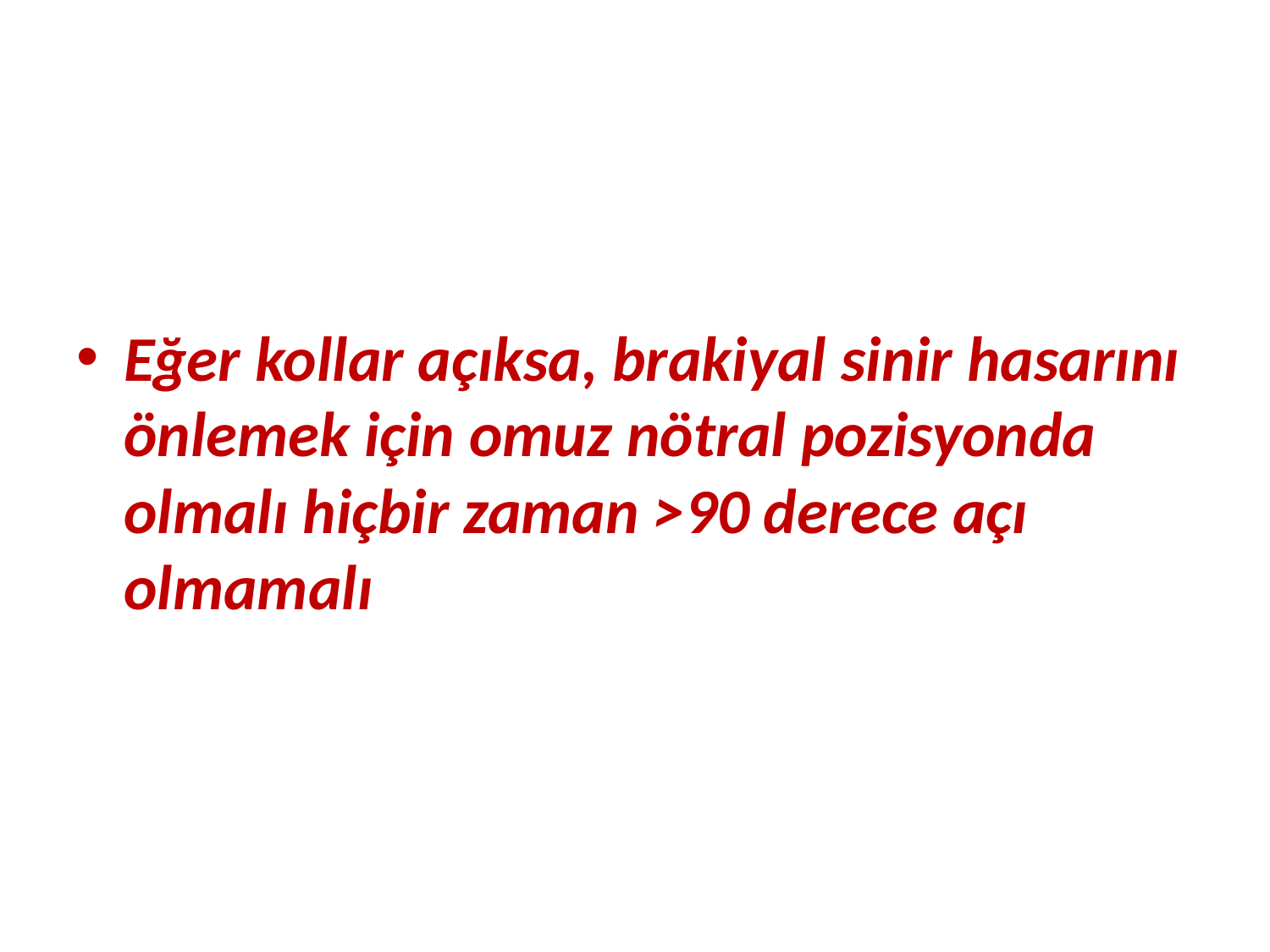

#

Eğer kollar açıksa, brakiyal sinir hasarını önlemek için omuz nötral pozisyonda olmalı hiçbir zaman >90 derece açı olmamalı